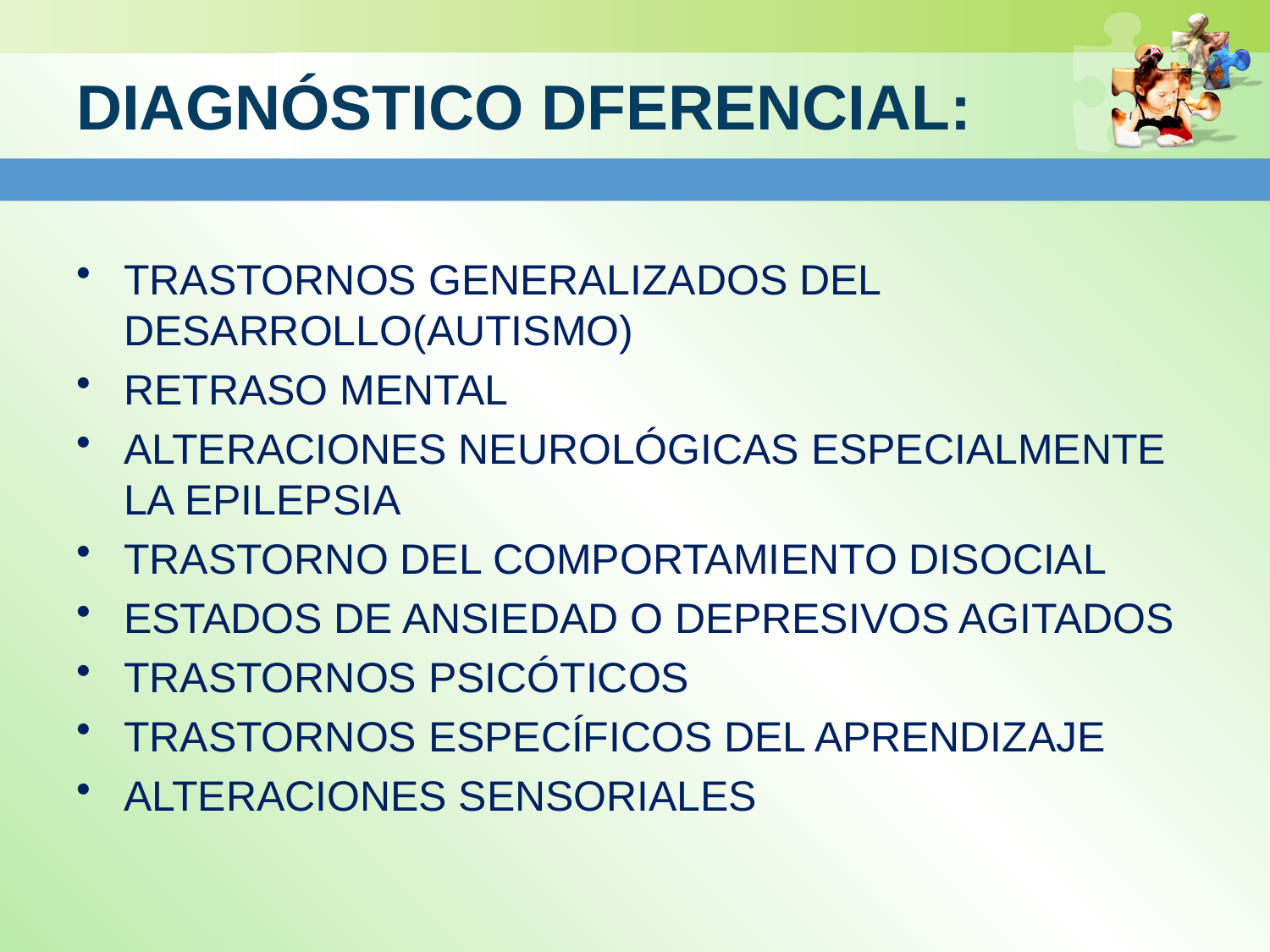

# DIAGNÓSTICO DFERENCIAL:
TRASTORNOS GENERALIZADOS DEL DESARROLLO(AUTISMO)
RETRASO MENTAL
ALTERACIONES NEUROLÓGICAS ESPECIALMENTE LA EPILEPSIA
TRASTORNO DEL COMPORTAMIENTO DISOCIAL
ESTADOS DE ANSIEDAD O DEPRESIVOS AGITADOS
TRASTORNOS PSICÓTICOS
TRASTORNOS ESPECÍFICOS DEL APRENDIZAJE
ALTERACIONES SENSORIALES